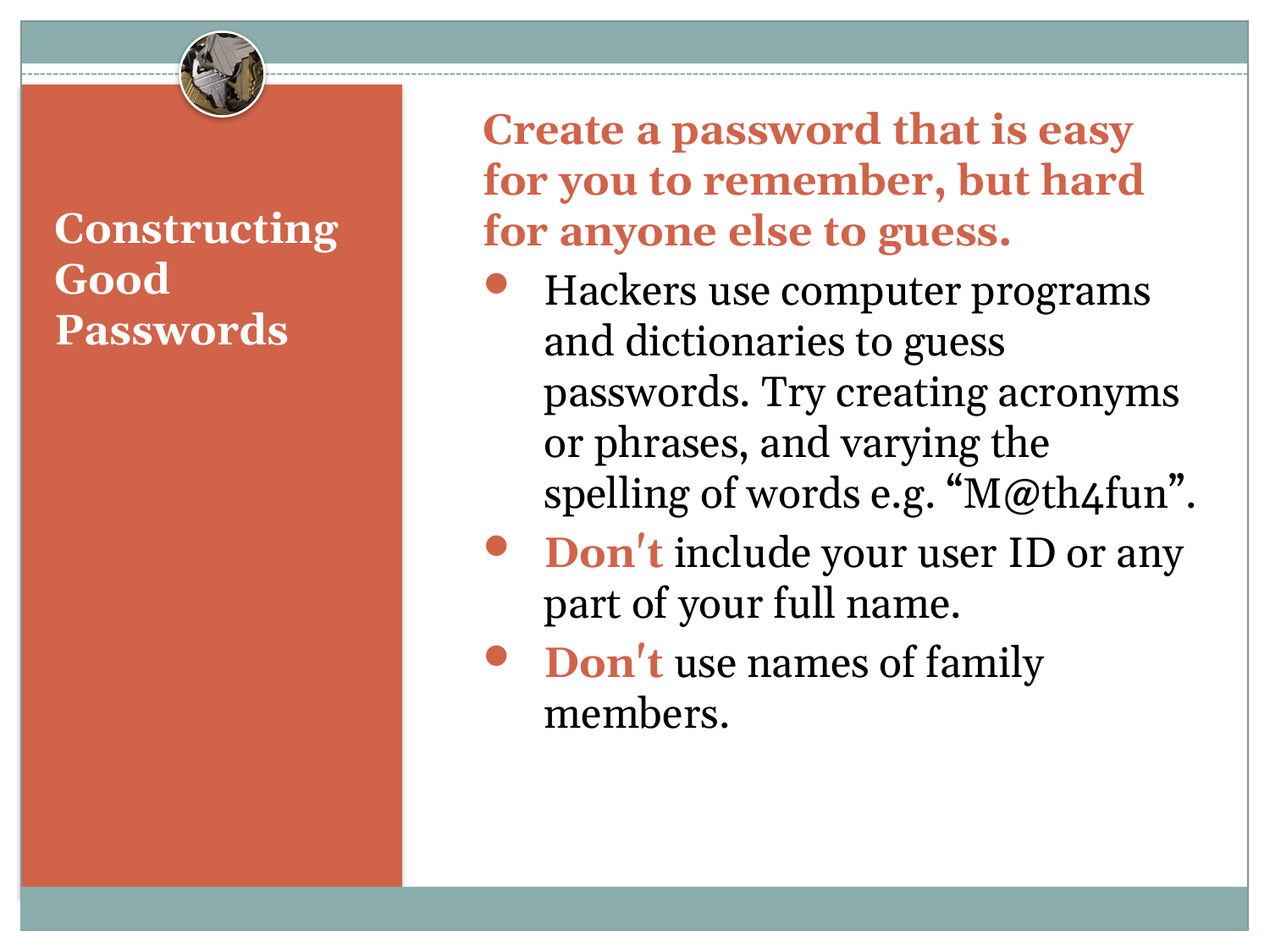

Create a password that is easy for you to remember, but hard for anyone else to guess.
Hackers use computer programs and dictionaries to guess passwords. Try creating acronyms or phrases, and varying the spelling of words e.g. “M@th4fun”.
Don't include your user ID or any part of your full name.
Don't use names of family members.
# Constructing Good Passwords